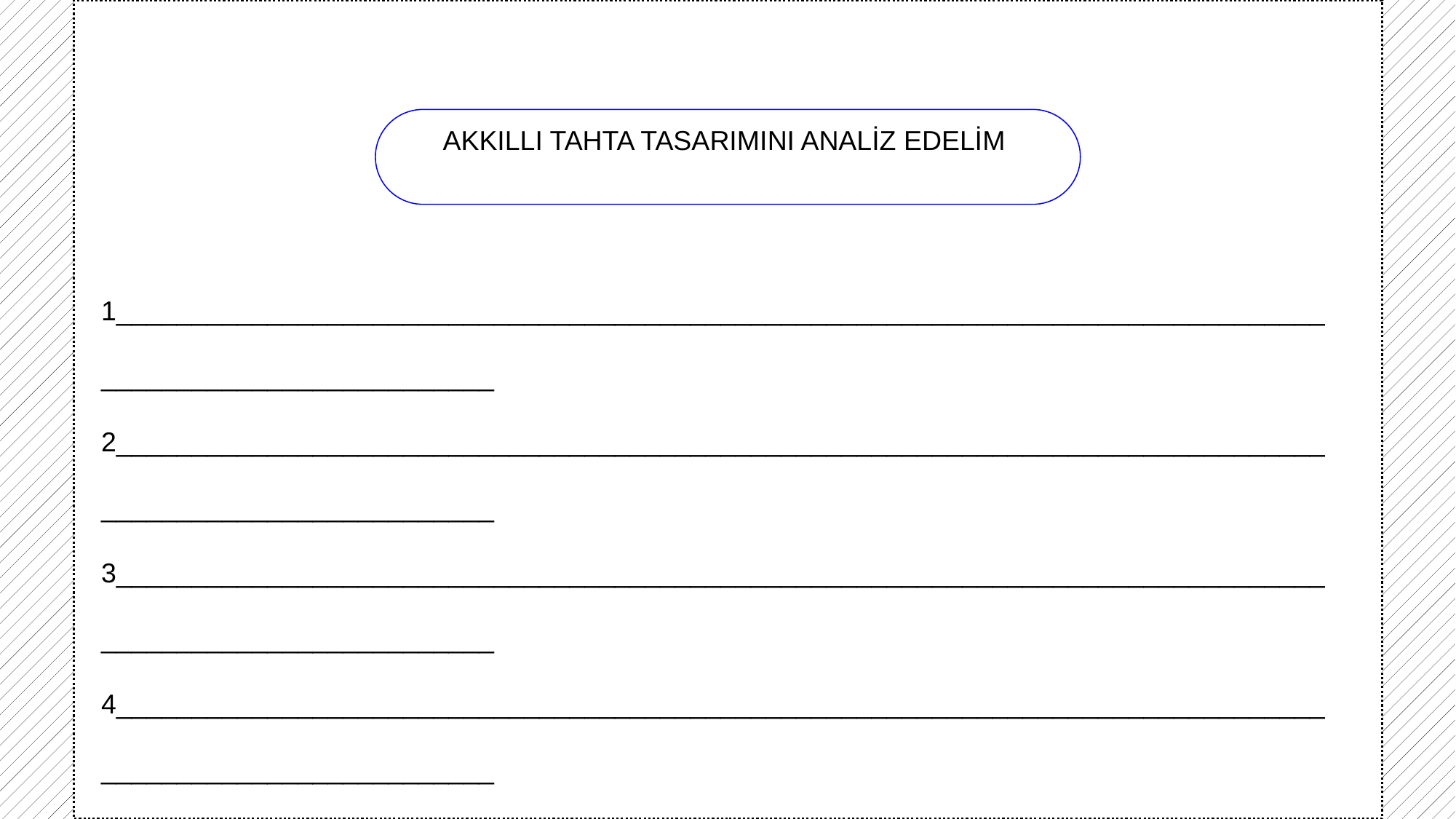

AKKILLI TAHTA TASARIMINI ANALİZ EDELİM
1__________________________________________________________________________________________________________
2__________________________________________________________________________________________________________
3__________________________________________________________________________________________________________
4__________________________________________________________________________________________________________
5__________________________________________________________________________________________________________